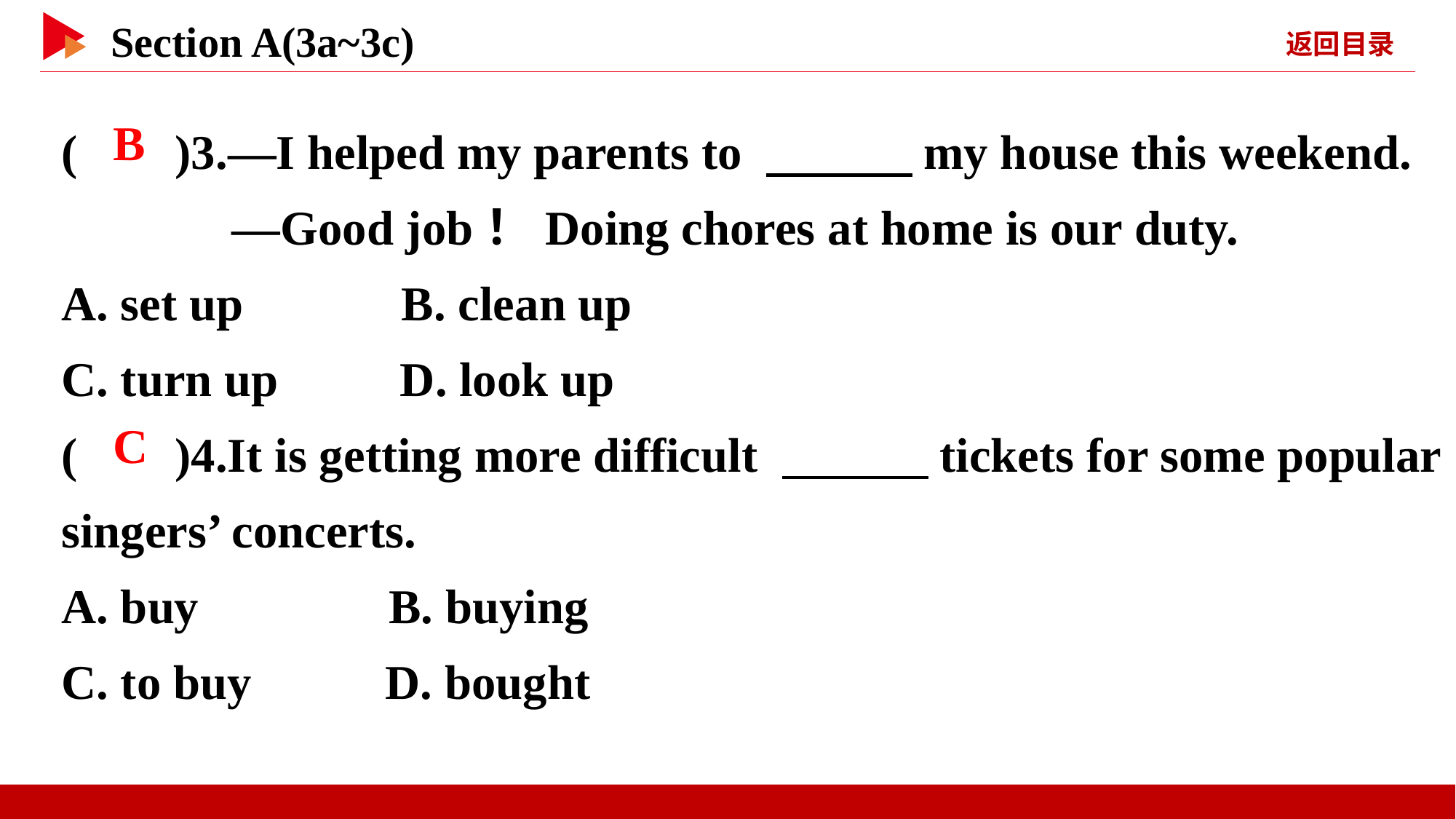

(        )3.—I helped my parents to 　　　my house this weekend.
              —Good job！Doing chores at home is our duty.
A. set up             B. clean up
C. turn up          D. look up
(        )4.It is getting more difficult 　　　tickets for some popular singers’ concerts.
A. buy             	B. buying
C. to buy           D. bought
   B
   C